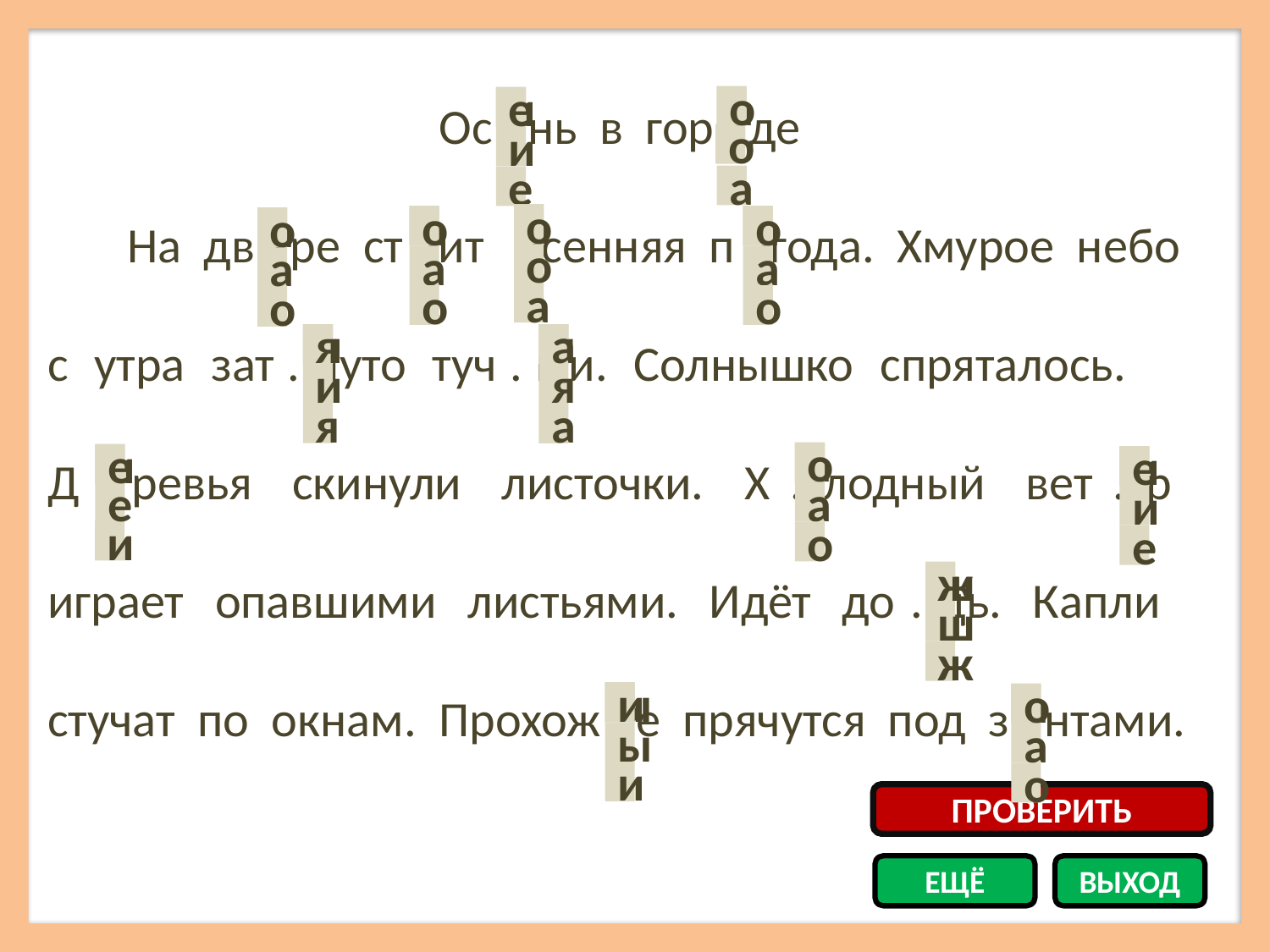

Ос . нь  в  гор . де
       На  дв . ре  ст . ит   . сенняя  п . года.  Хмурое  небо  с  утра  зат . нуто  туч . ми.  Солнышко  спряталось.      Д . ревья  скинули  листочки.  Х . лодный  вет . р  играет  опавшими  листьями.  Идёт  до . дь.  Капли   стучат  по  окнам.  Прохож . е  прячутся  под  з . нтами.

а
о

и
е
о
и
а
е

а
о

а
о

а
о

а
о
о
а
а
а
а
о
о
о

и
я

я
а
и
я
я
а

а
о

и
е

и
е
а
е
и
и
о
е

ш
ж
ш
ж

ы
и

а
о
ы
а
и
о
ПРОВЕРИТЬ
ЕЩЁ
ВЫХОД